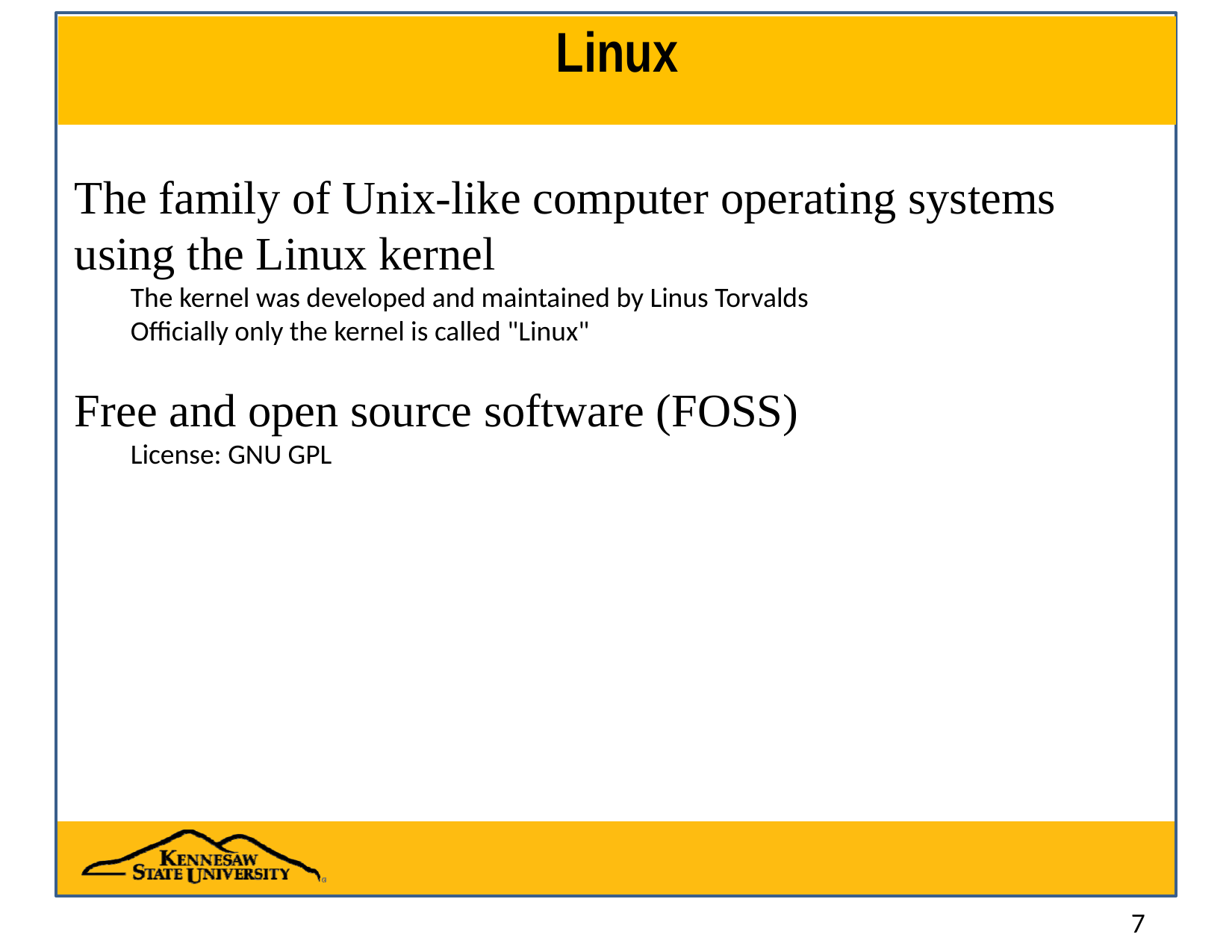

# Linux
The family of Unix-like computer operating systems using the Linux kernel
The kernel was developed and maintained by Linus Torvalds
Officially only the kernel is called "Linux"

Free and open source software (FOSS)
License: GNU GPL